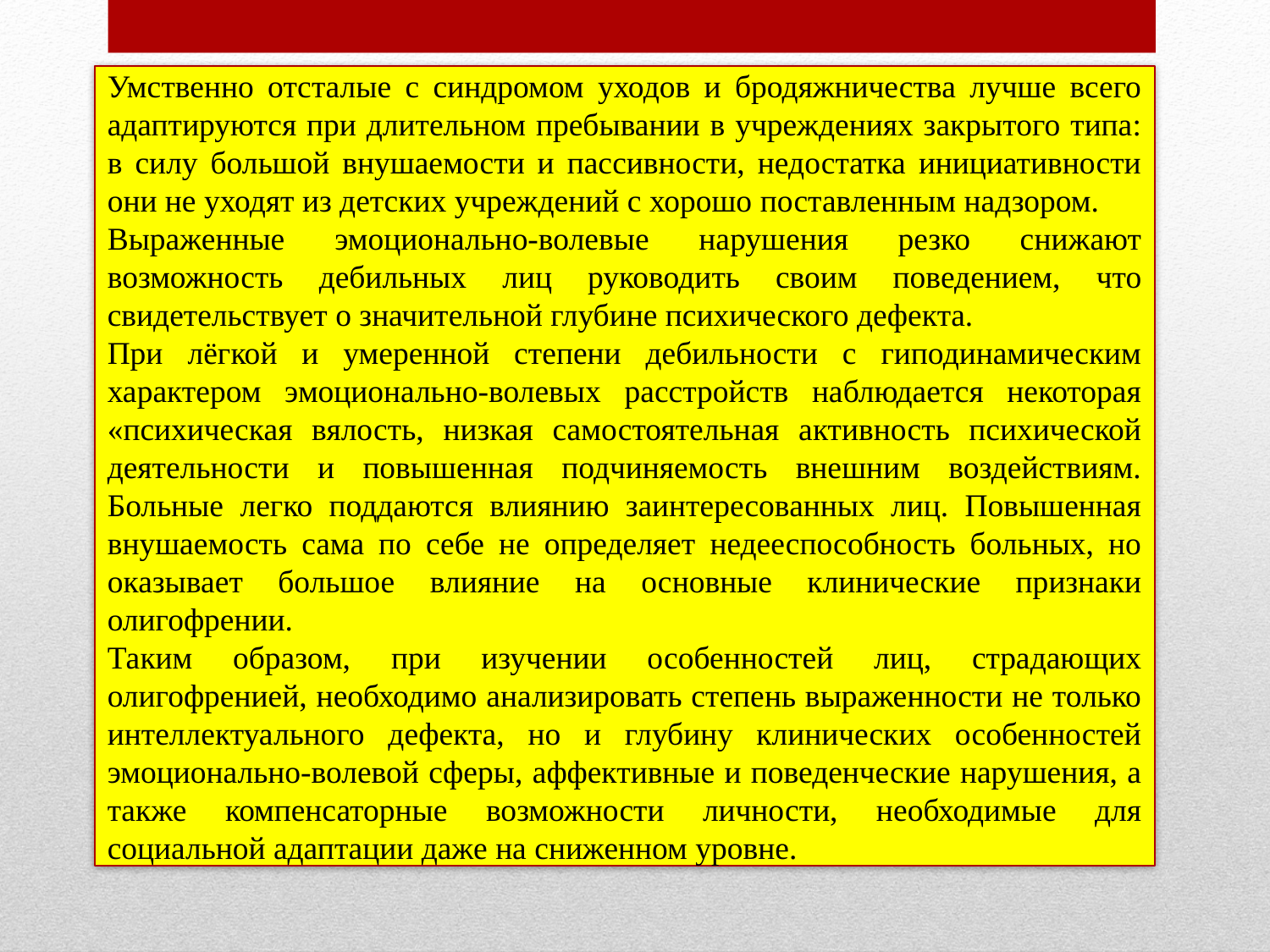

Умственно отсталые с синдромом уходов и бродяжничества лучше всего адаптируются при длительном пребывании в учреждениях закрытого типа: в силу большой внушаемости и пассивности, недостатка инициативности они не уходят из детских учреждений с хорошо поставленным надзором.
Выраженные эмоционально-волевые нарушения резко снижают возможность дебильных лиц руководить своим поведением, что свидетельствует о значительной глубине психического дефекта.
При лёгкой и умеренной степени дебильности с гиподинамическим характером эмоционально-волевых расстройств наблюдается некоторая «психическая вялость, низкая самостоятельная активность психической деятельности и повышенная подчиняемость внешним воздействиям. Больные легко поддаются влиянию заинтересованных лиц. Повышенная внушаемость сама по себе не определяет недееспособность больных, но оказывает большое влияние на основные клинические признаки олигофрении.
Таким образом, при изучении особенностей лиц, страдающих олигофренией, необходимо анализировать степень выраженности не только интеллектуального дефекта, но и глубину клинических особенностей эмоционально-волевой сферы, аффективные и поведенческие нарушения, а также компенсаторные возможности личности, необходимые для социальной адаптации даже на сниженном уровне.